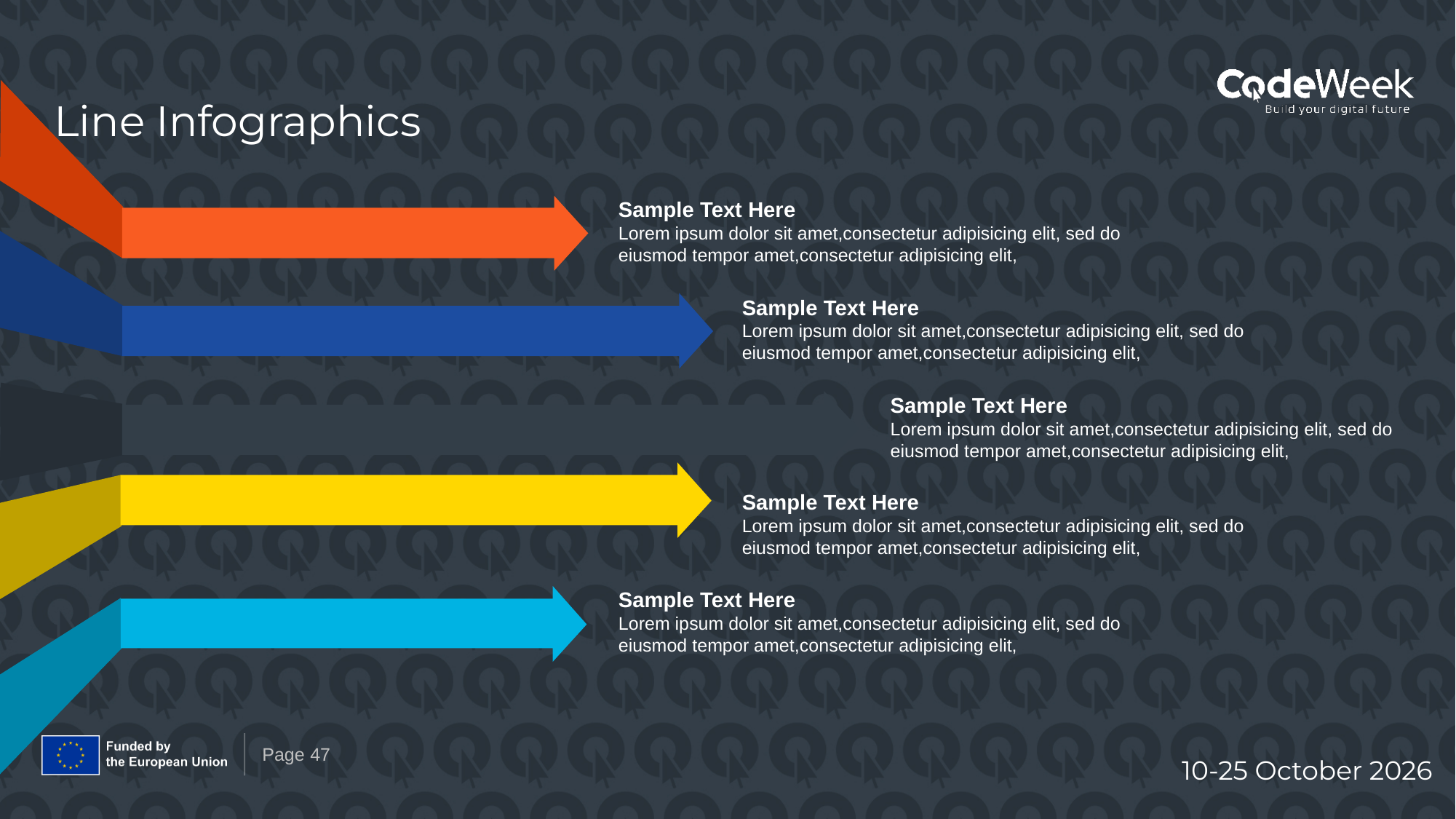

# Line Infographics

Sample Text Here
Lorem ipsum dolor sit amet,consectetur adipisicing elit, sed do eiusmod tempor amet,consectetur adipisicing elit,

Sample Text Here
Lorem ipsum dolor sit amet,consectetur adipisicing elit, sed do eiusmod tempor amet,consectetur adipisicing elit,

Sample Text Here
Lorem ipsum dolor sit amet,consectetur adipisicing elit, sed do eiusmod tempor amet,consectetur adipisicing elit,

Sample Text Here
Lorem ipsum dolor sit amet,consectetur adipisicing elit, sed do eiusmod tempor amet,consectetur adipisicing elit,
Sample Text Here
Lorem ipsum dolor sit amet,consectetur adipisicing elit, sed do eiusmod tempor amet,consectetur adipisicing elit,